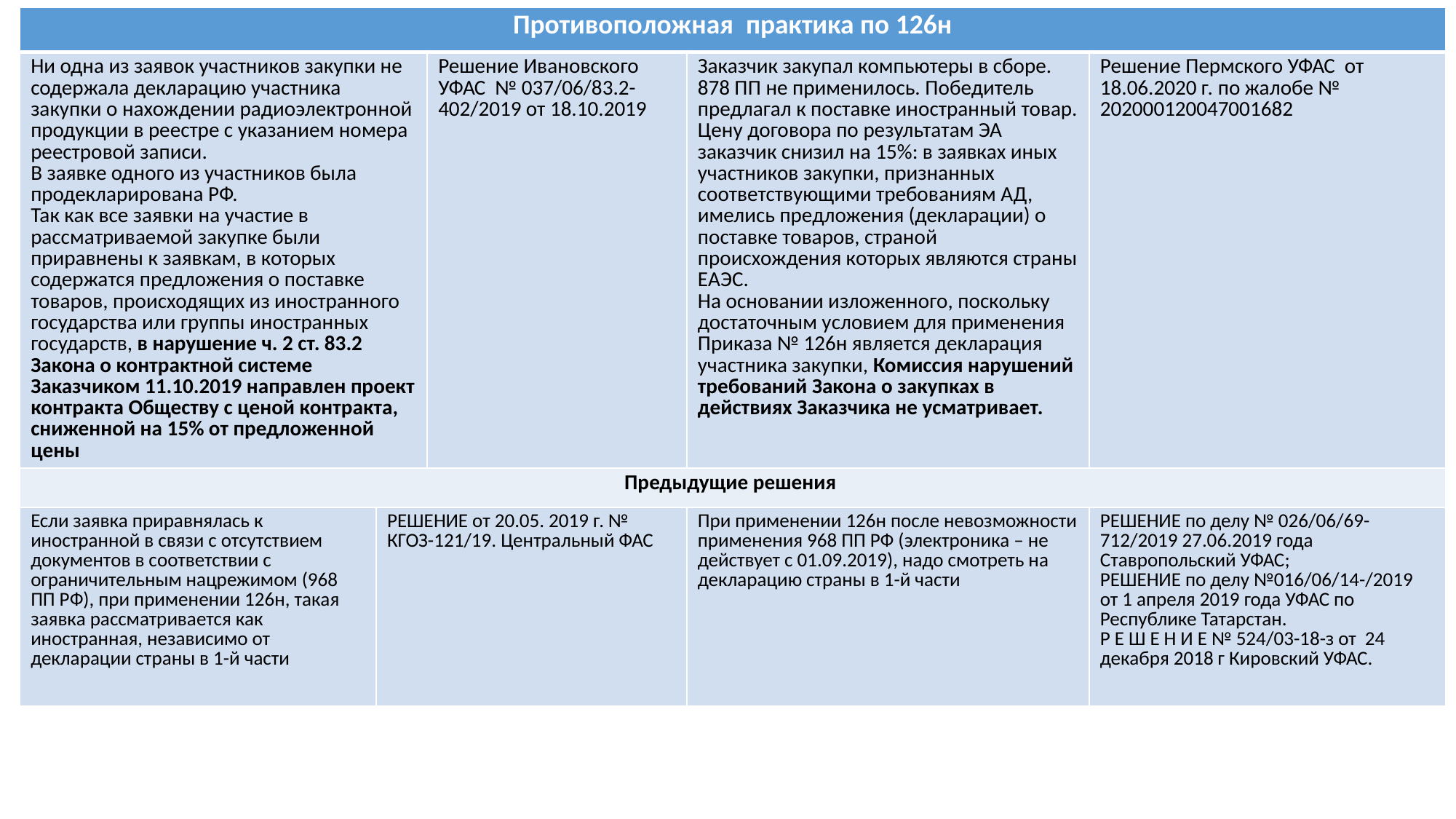

| Противоположная практика по 126н |  |  |  |  |
| --- | --- | --- | --- | --- |
| Ни одна из заявок участников закупки не содержала декларацию участника закупки о нахождении радиоэлектронной продукции в реестре с указанием номера реестровой записи. В заявке одного из участников была продекларирована РФ. Так как все заявки на участие в рассматриваемой закупке были приравнены к заявкам, в которых содержатся предложения о поставке товаров, происходящих из иностранного государства или группы иностранных государств, в нарушение ч. 2 ст. 83.2 Закона о контрактной системе Заказчиком 11.10.2019 направлен проект контракта Обществу с ценой контракта, сниженной на 15% от предложенной цены |  | Решение Ивановского УФАС № 037/06/83.2-402/2019 от 18.10.2019 | Заказчик закупал компьютеры в сборе. 878 ПП не применилось. Победитель предлагал к поставке иностранный товар. Цену договора по результатам ЭА заказчик снизил на 15%: в заявках иных участников закупки, признанных соответствующими требованиям АД, имелись предложения (декларации) о поставке товаров, страной происхождения которых являются страны ЕАЭС. На основании изложенного, поскольку достаточным условием для применения Приказа № 126н является декларация участника закупки, Комиссия нарушений требований Закона о закупках в действиях Заказчика не усматривает. | Решение Пермского УФАС от 18.06.2020 г. по жалобе № 202000120047001682 |
| Предыдущие решения |  |  |  |  |
| Если заявка приравнялась к иностранной в связи с отсутствием документов в соответствии с ограничительным нацрежимом (968 ПП РФ), при применении 126н, такая заявка рассматривается как иностранная, независимо от декларации страны в 1-й части | РЕШЕНИЕ от 20.05. 2019 г. № КГОЗ-121/19. Центральный ФАС |  | При применении 126н после невозможности применения 968 ПП РФ (электроника – не действует с 01.09.2019), надо смотреть на декларацию страны в 1-й части | РЕШЕНИЕ по делу № 026/06/69-712/2019 27.06.2019 года Ставропольский УФАС; РЕШЕНИЕ по делу №016/06/14-/2019 от 1 апреля 2019 года УФАС по Республике Татарстан. Р Е Ш Е Н И Е № 524/03-18-з от 24 декабря 2018 г Кировский УФАС. |